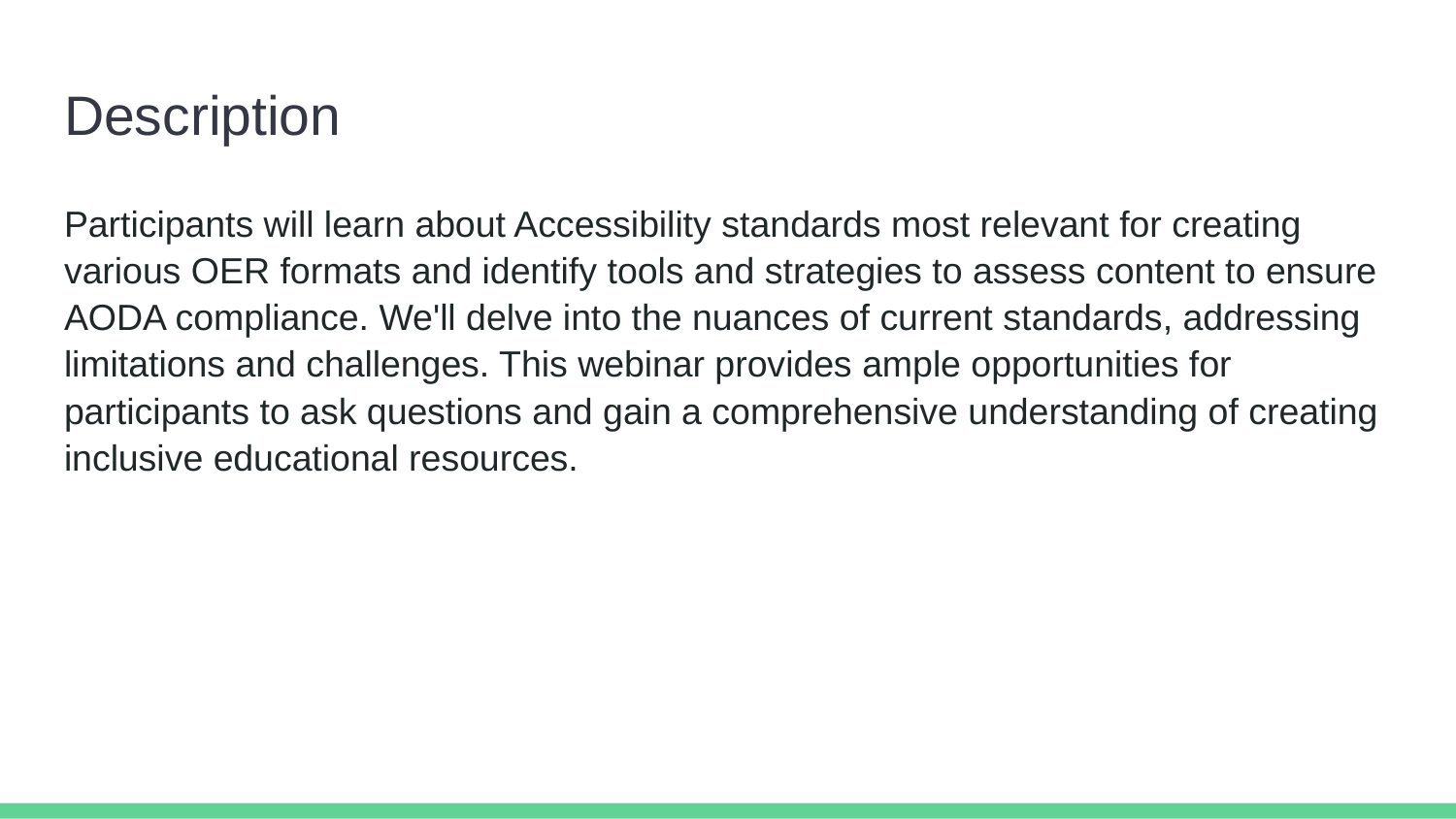

# Description
Participants will learn about Accessibility standards most relevant for creating various OER formats and identify tools and strategies to assess content to ensure AODA compliance. We'll delve into the nuances of current standards, addressing limitations and challenges. This webinar provides ample opportunities for participants to ask questions and gain a comprehensive understanding of creating inclusive educational resources.